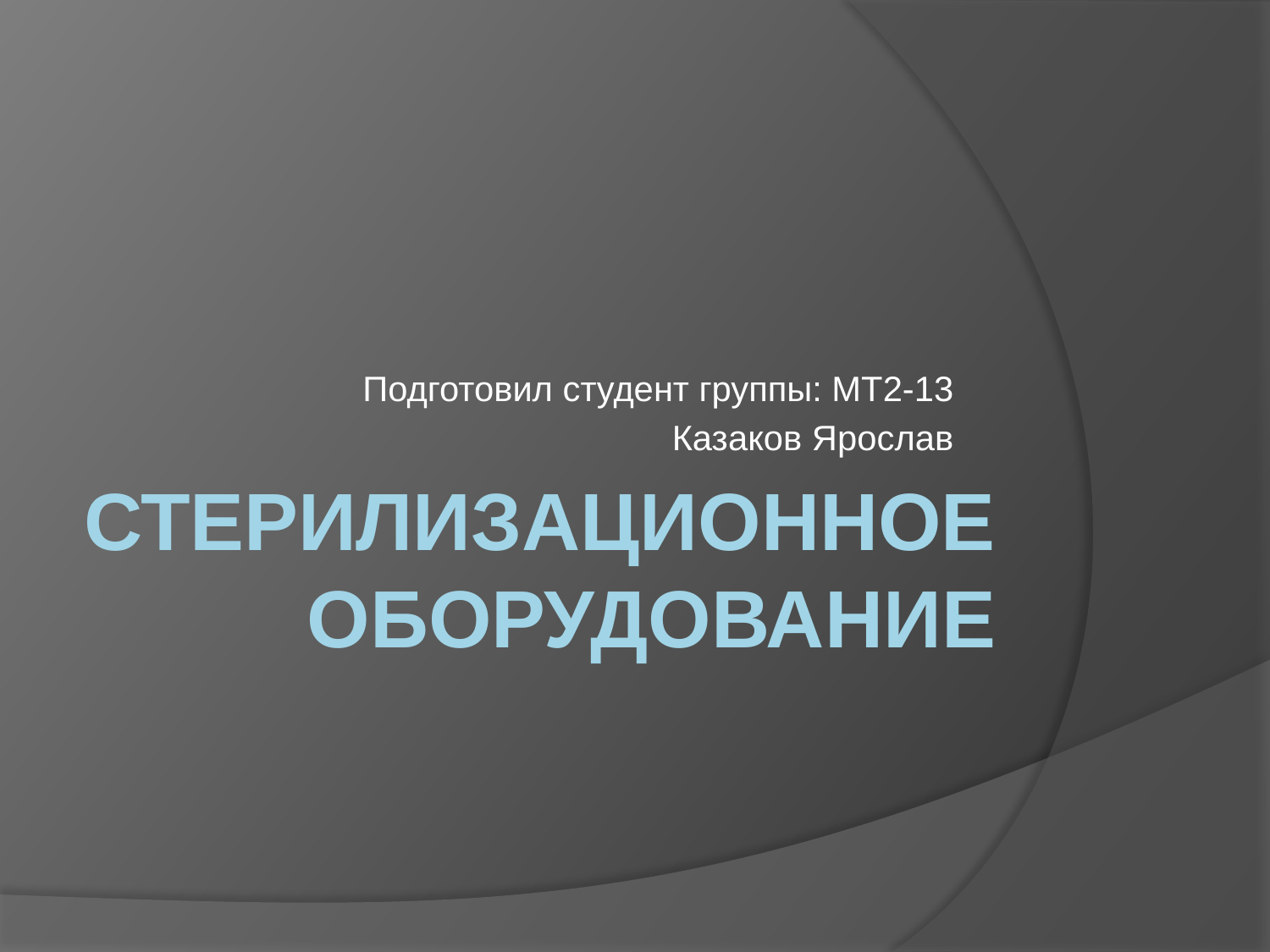

Подготовил студент группы: МТ2-13
Казаков Ярослав
# Стерилизационное Оборудование